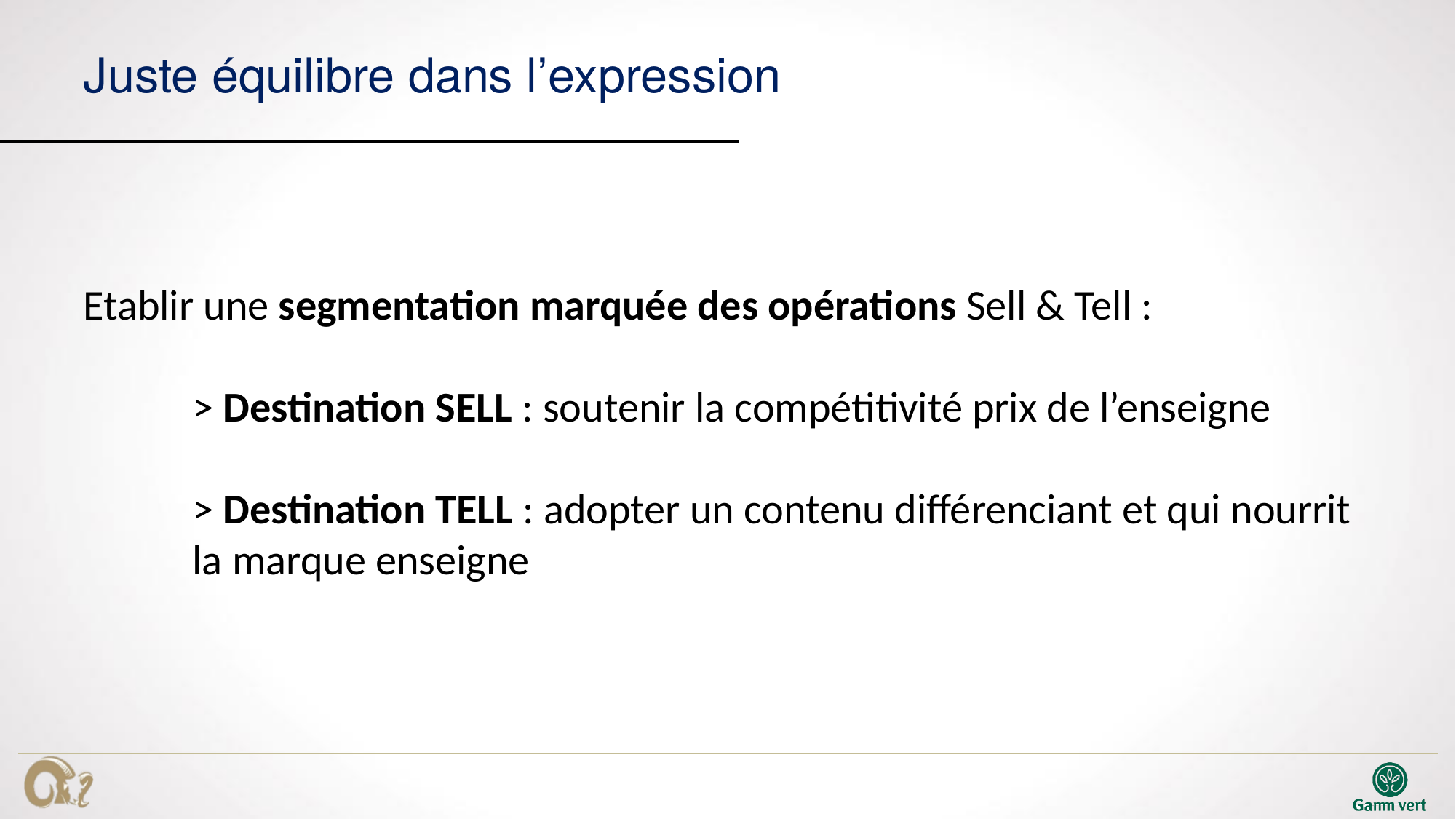

# Juste équilibre dans l’expression

Etablir une segmentation marquée des opérations Sell & Tell :
	> Destination SELL : soutenir la compétitivité prix de l’enseigne
	> Destination TELL : adopter un contenu différenciant et qui nourrit 	la marque enseigne